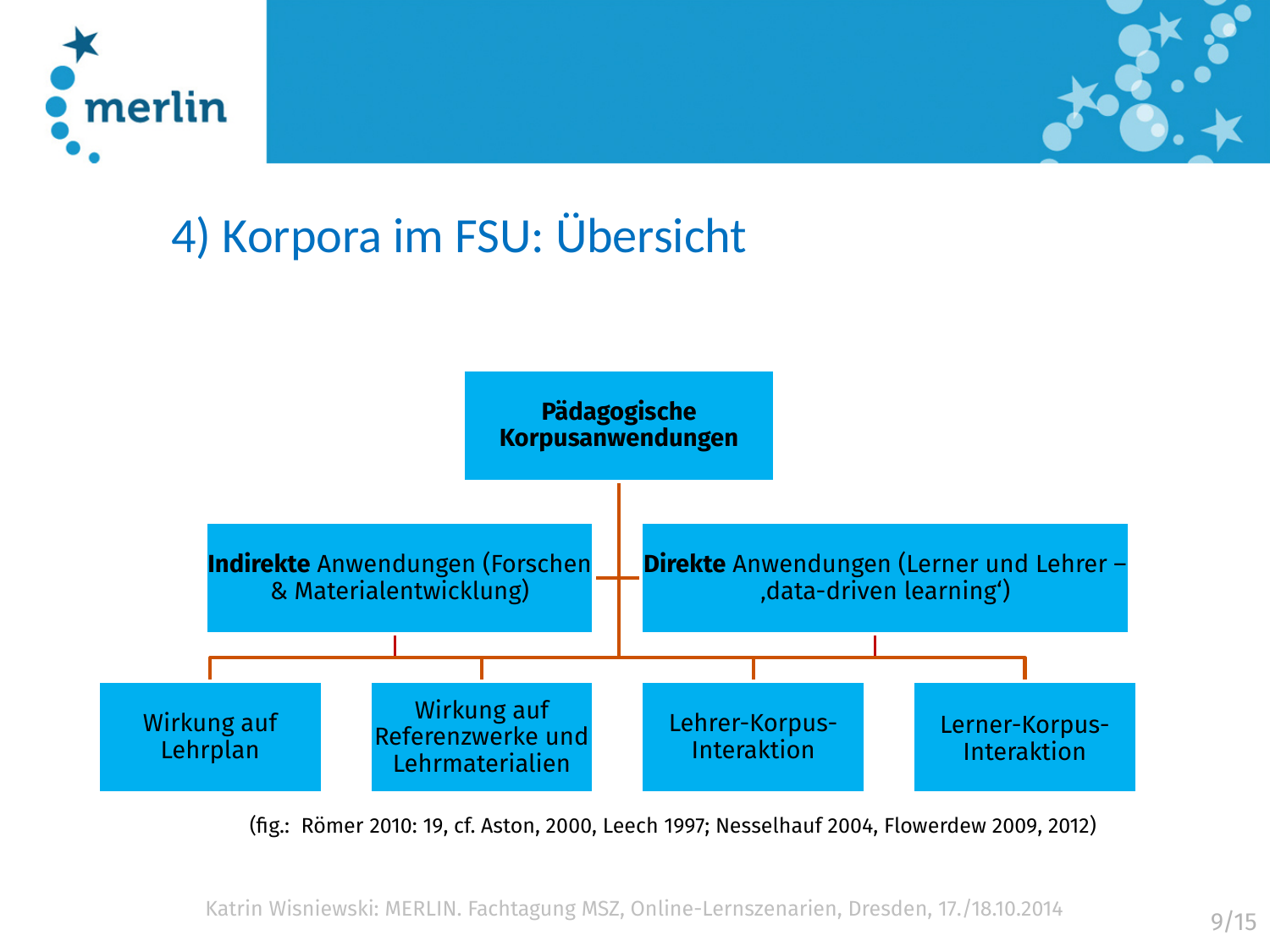

# 4) Korpora im FSU: Übersicht
Pädagogische Korpusanwendungen
Wirkung auf Lehrplan
Wirkung auf Referenzwerke und Lehrmaterialien
Lehrer-Korpus-Interaktion

Lerner-Korpus-Interaktion

Indirekte Anwendungen (Forschen & Materialentwicklung)
Direkte Anwendungen (Lerner und Lehrer – ‚data-driven learning‘)

(fig.:  Römer 2010: 19, cf. Aston, 2000, Leech 1997; Nesselhauf 2004, Flowerdew 2009, 2012)
9/15